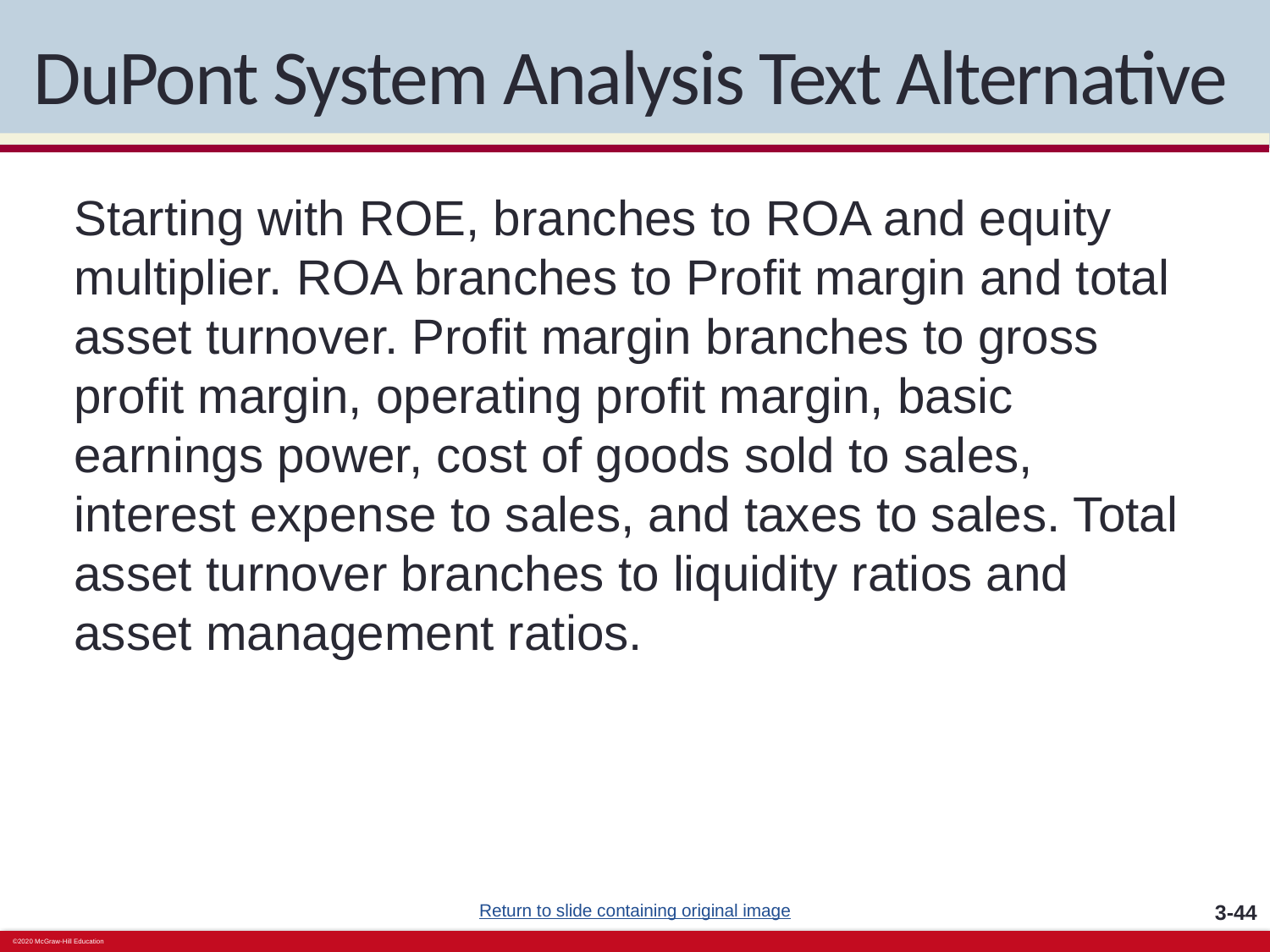

# DuPont System Analysis Text Alternative
Starting with ROE, branches to ROA and equity multiplier. ROA branches to Profit margin and total asset turnover. Profit margin branches to gross profit margin, operating profit margin, basic earnings power, cost of goods sold to sales, interest expense to sales, and taxes to sales. Total asset turnover branches to liquidity ratios and asset management ratios.
Return to slide containing original image